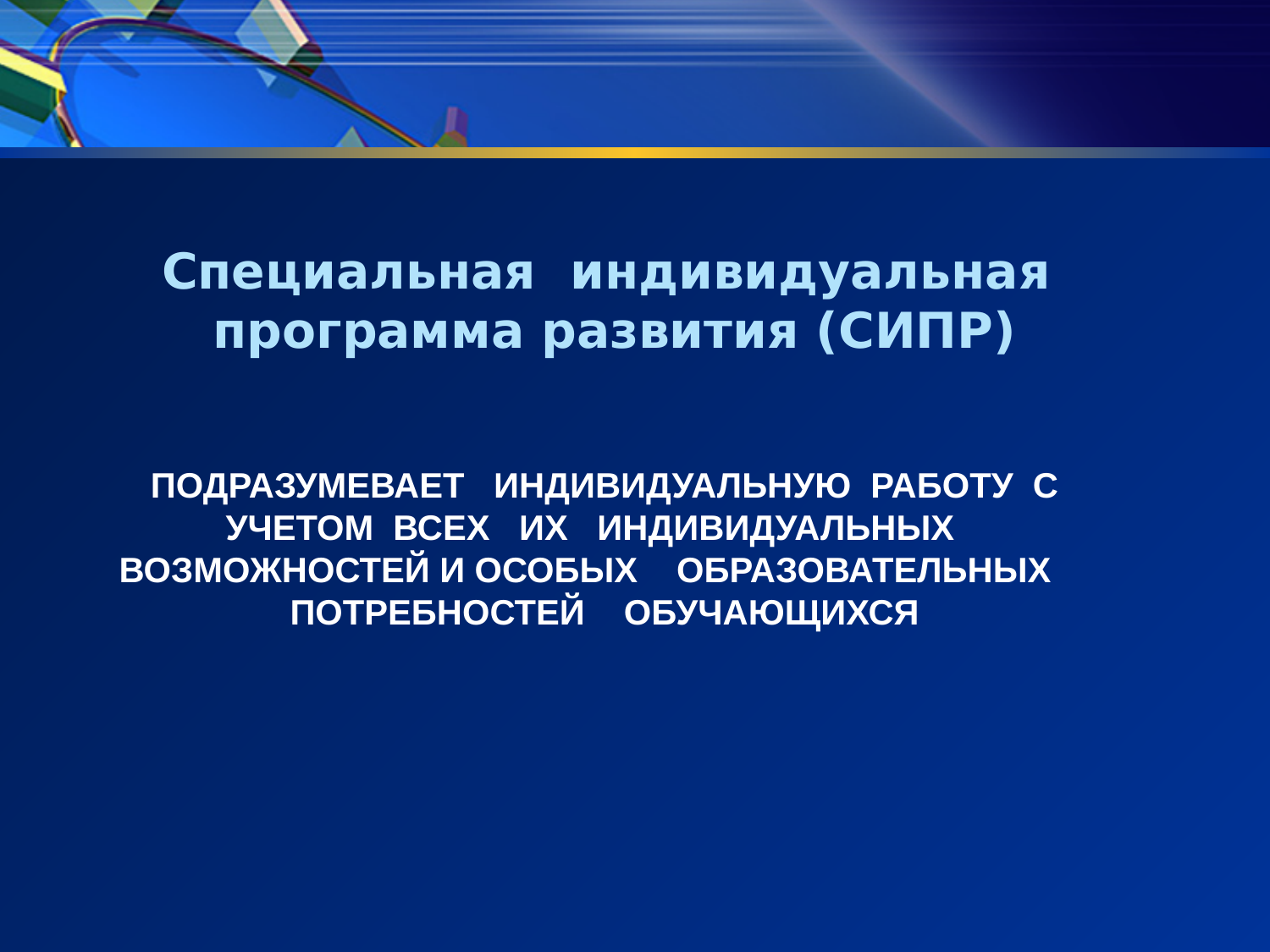

Специальная  индивидуальная  программа развития (СИПР)
# Подразумевает   индивидуальную  работу  с учетом  всех   их   индивидуальных    возможностей и особых    образовательных     потребностей    обучающихся